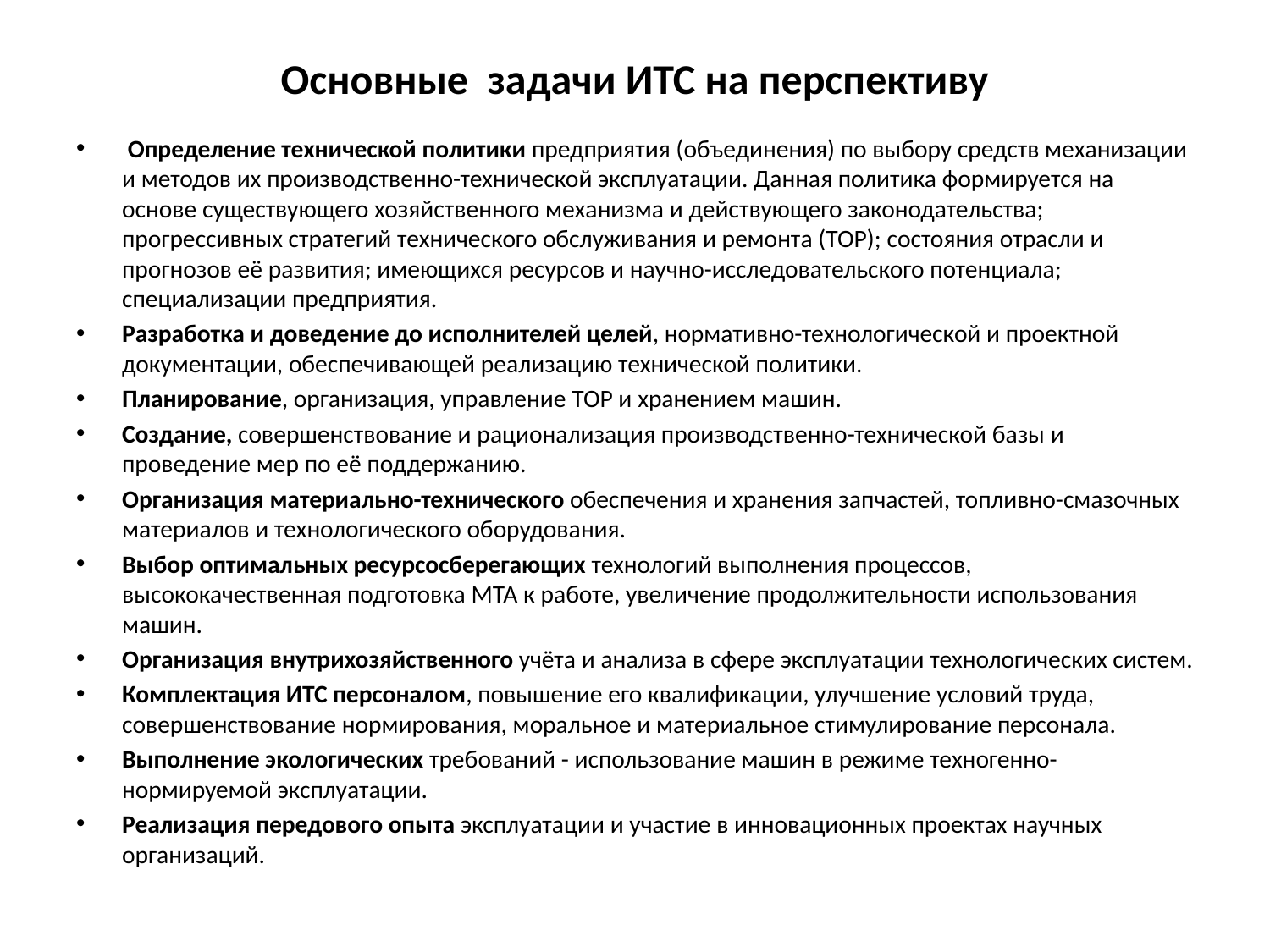

# Основные  задачи ИТС на перспективу
 Определение технической политики предприятия (объединения) по выбору средств механизации и методов их производственно-технической эксплуатации. Данная политика формируется на основе существующего хозяйственного механизма и действующего законодательства; прогрессивных стратегий технического обслуживания и ремонта (ТОР); состояния отрасли и прогнозов её развития; имеющихся ресурсов и научно-исследовательского потенциала; специализации предприятия.
Разработка и доведение до исполнителей целей, нормативно-технологической и проектной документации, обеспечивающей реализацию технической политики.
Планирование, организация, управление ТОР и хранением машин.
Создание, совершенствование и рационализация производственно-технической базы и проведение мер по её поддержанию.
Организация материально-технического обеспечения и хранения запчастей, топливно-смазочных материалов и технологического оборудования.
Выбор оптимальных ресурсосберегающих технологий выполнения процессов, высококачественная подготовка МТА к работе, увеличение продолжительности использования машин.
Организация внутрихозяйственного учёта и анализа в сфере эксплуатации технологических систем.
Комплектация ИТС персоналом, повышение его квалификации, улучшение условий труда, совершенствование нормирования, моральное и материальное стимулирование персонала.
Выполнение экологических требований - использование машин в режиме техногенно-нормируемой эксплуатации.
Реализация передового опыта эксплуатации и участие в инновационных проектах научных организаций.